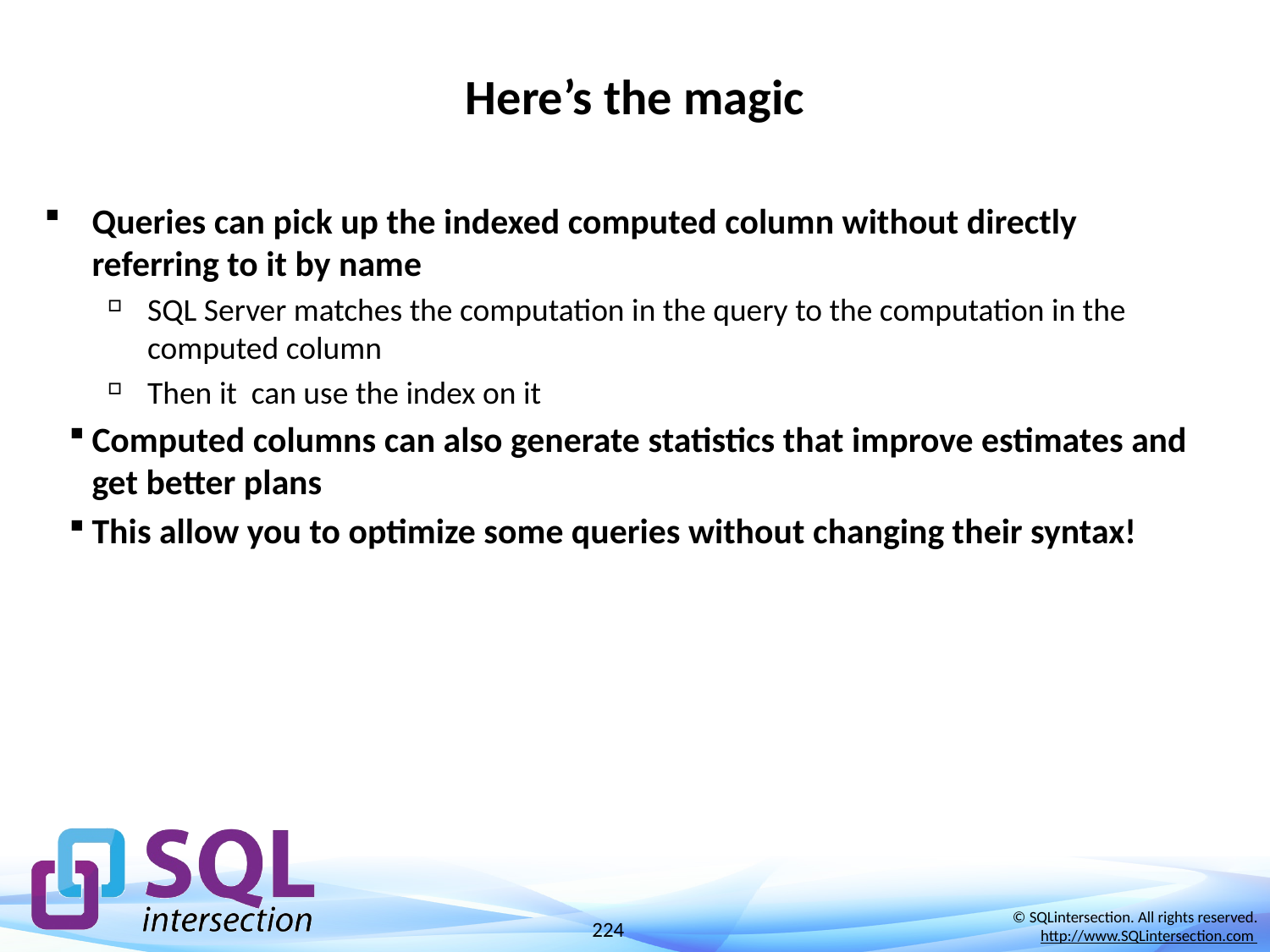

# Here’s the magic
Queries can pick up the indexed computed column without directly referring to it by name
SQL Server matches the computation in the query to the computation in the computed column
Then it  can use the index on it
Computed columns can also generate statistics that improve estimates and get better plans
This allow you to optimize some queries without changing their syntax!